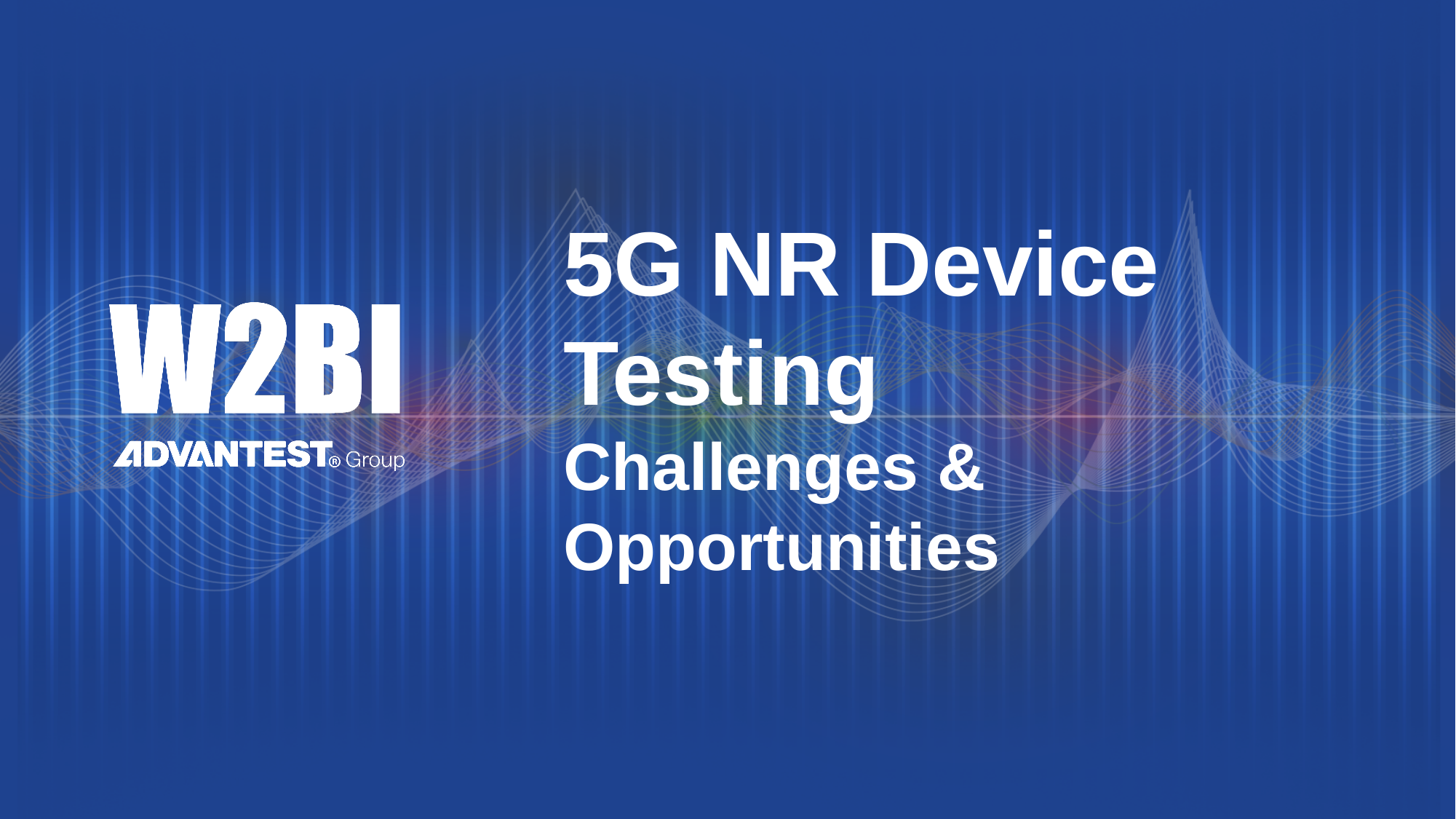

# 5G NR Device Testing Challenges & Opportunities